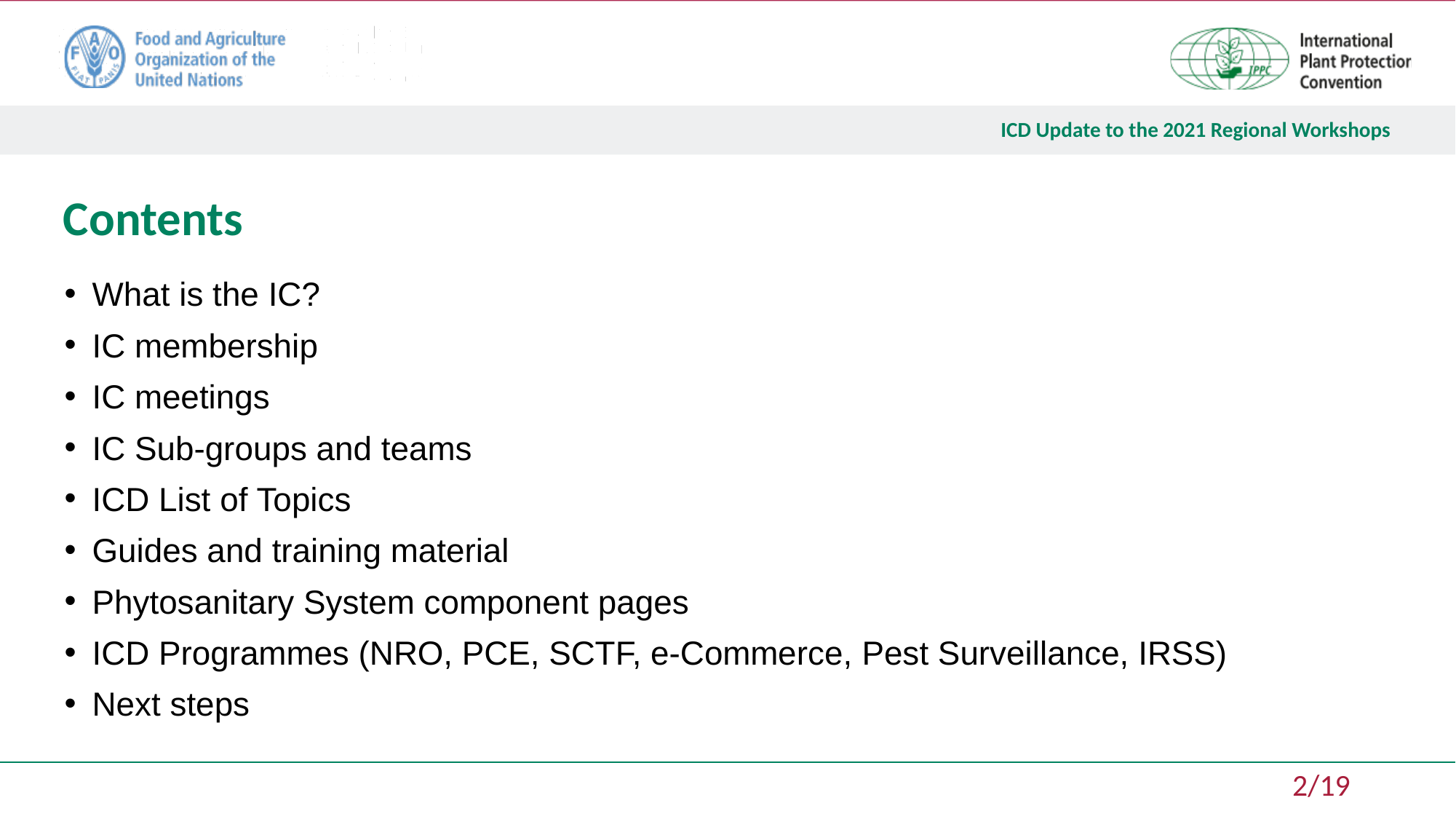

# Contents
What is the IC?
IC membership
IC meetings
IC Sub-groups and teams
ICD List of Topics
Guides and training material
Phytosanitary System component pages
ICD Programmes (NRO, PCE, SCTF, e-Commerce, Pest Surveillance, IRSS)
Next steps